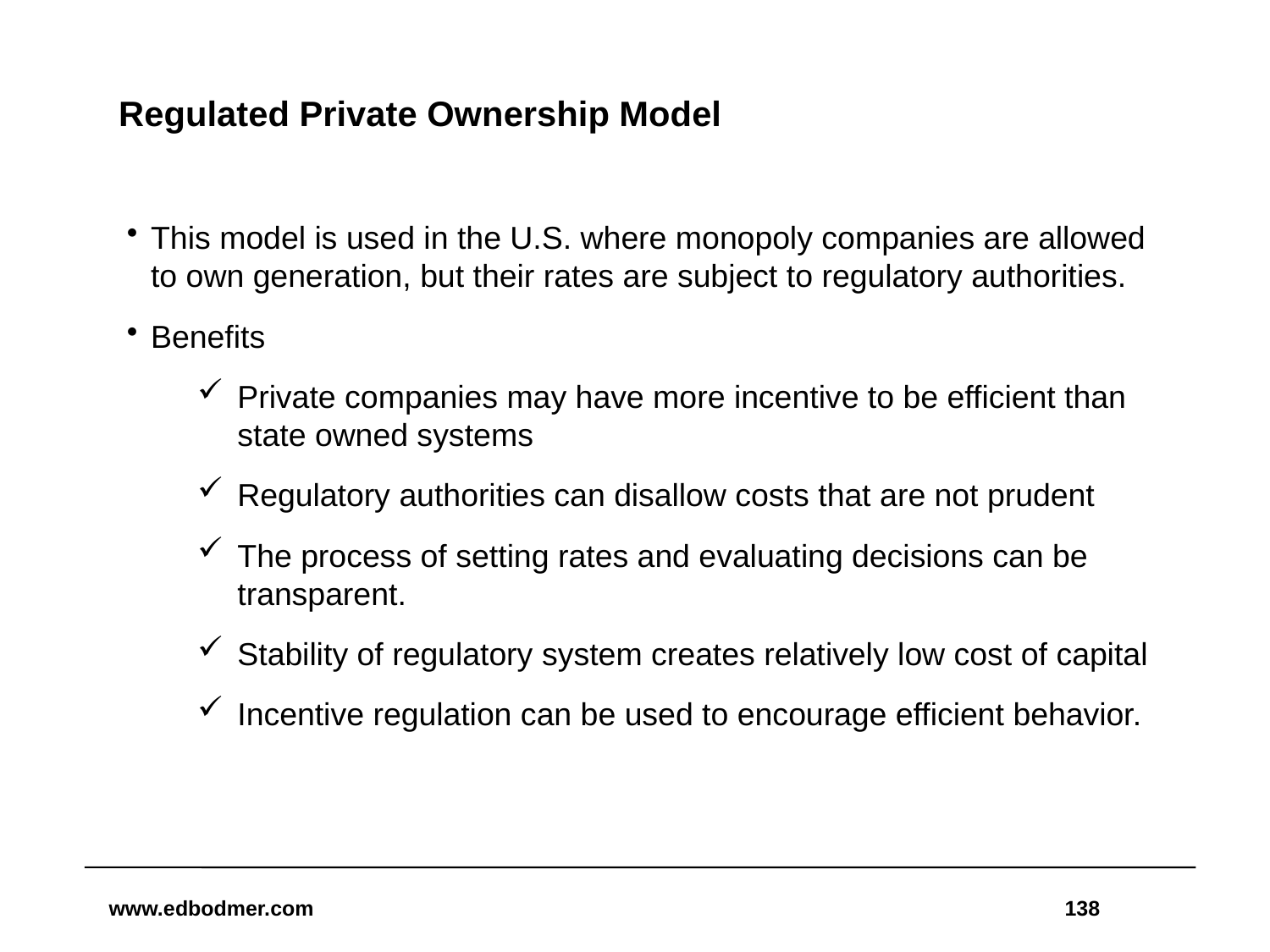

# Regulated Private Ownership Model
This model is used in the U.S. where monopoly companies are allowed to own generation, but their rates are subject to regulatory authorities.
Benefits
Private companies may have more incentive to be efficient than state owned systems
Regulatory authorities can disallow costs that are not prudent
The process of setting rates and evaluating decisions can be transparent.
Stability of regulatory system creates relatively low cost of capital
Incentive regulation can be used to encourage efficient behavior.